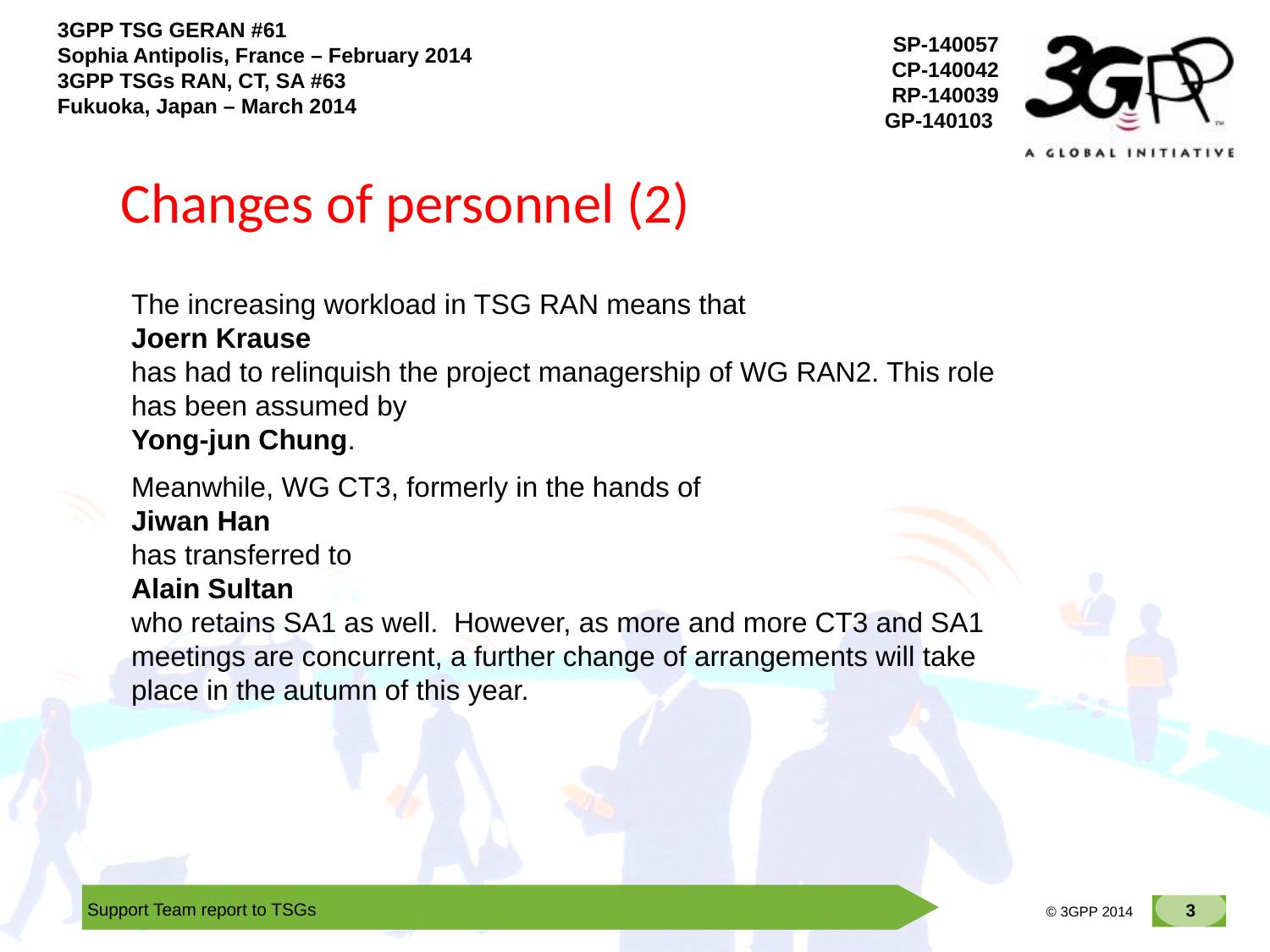

# Changes of personnel (2)
The increasing workload in TSG RAN means that
Joern Krause
has had to relinquish the project managership of WG RAN2. This role has been assumed by
Yong-jun Chung.
Meanwhile, WG CT3, formerly in the hands of
Jiwan Han
has transferred to
Alain Sultan
who retains SA1 as well.  However, as more and more CT3 and SA1 meetings are concurrent, a further change of arrangements will take place in the autumn of this year.